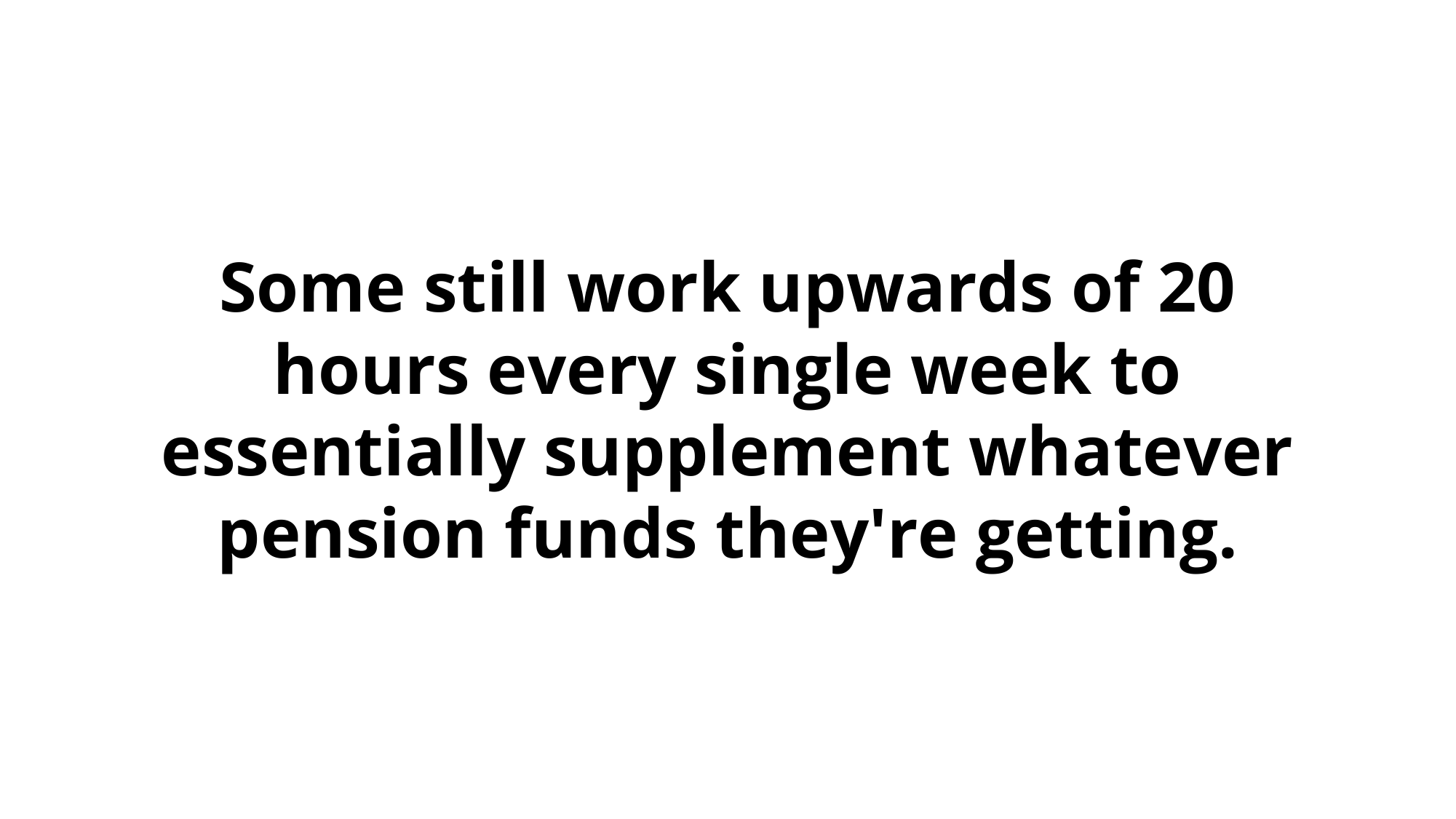

Some still work upwards of 20 hours every single week to essentially supplement whatever pension funds they're getting.